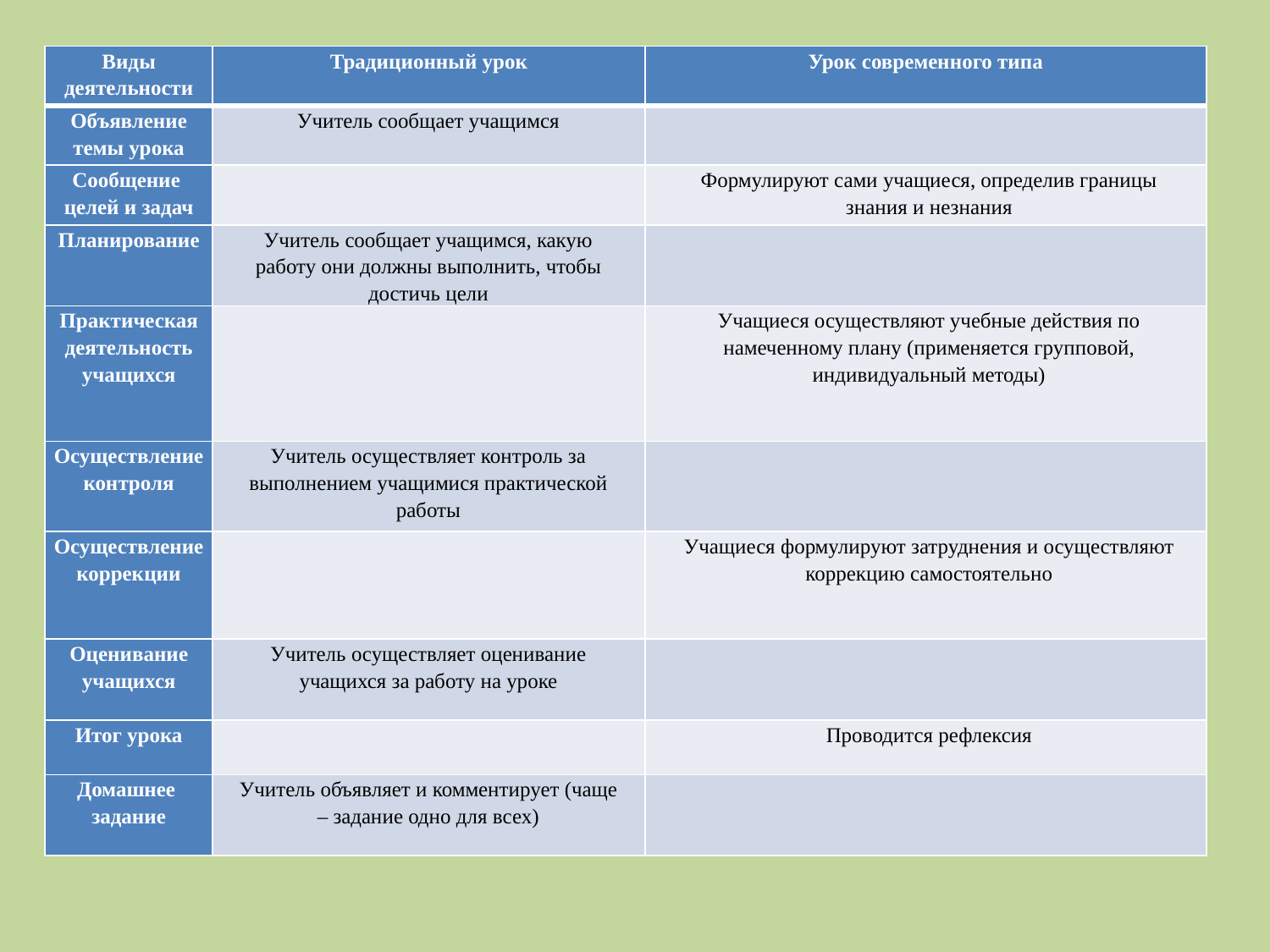

| Виды деятельности | Традиционный урок | Урок современного типа |
| --- | --- | --- |
| Объявление темы урока | Учитель сообщает учащимся |  |
| Сообщение целей и задач |  | Формулируют сами учащиеся, определив границы знания и незнания |
| Планирование | Учитель сообщает учащимся, какую работу они должны выполнить, чтобы достичь цели |  |
| Практическая деятельность учащихся |  | Учащиеся осуществляют учебные действия по намеченному плану (применяется групповой, индивидуальный методы) |
| Осуществление контроля | Учитель осуществляет контроль за выполнением учащимися практической работы |  |
| Осуществление коррекции |  | Учащиеся формулируют затруднения и осуществляют коррекцию самостоятельно |
| Оценивание учащихся | Учитель осуществляет оценивание учащихся за работу на уроке |  |
| Итог урока |  | Проводится рефлексия |
| Домашнее задание | Учитель объявляет и комментирует (чаще – задание одно для всех) |  |